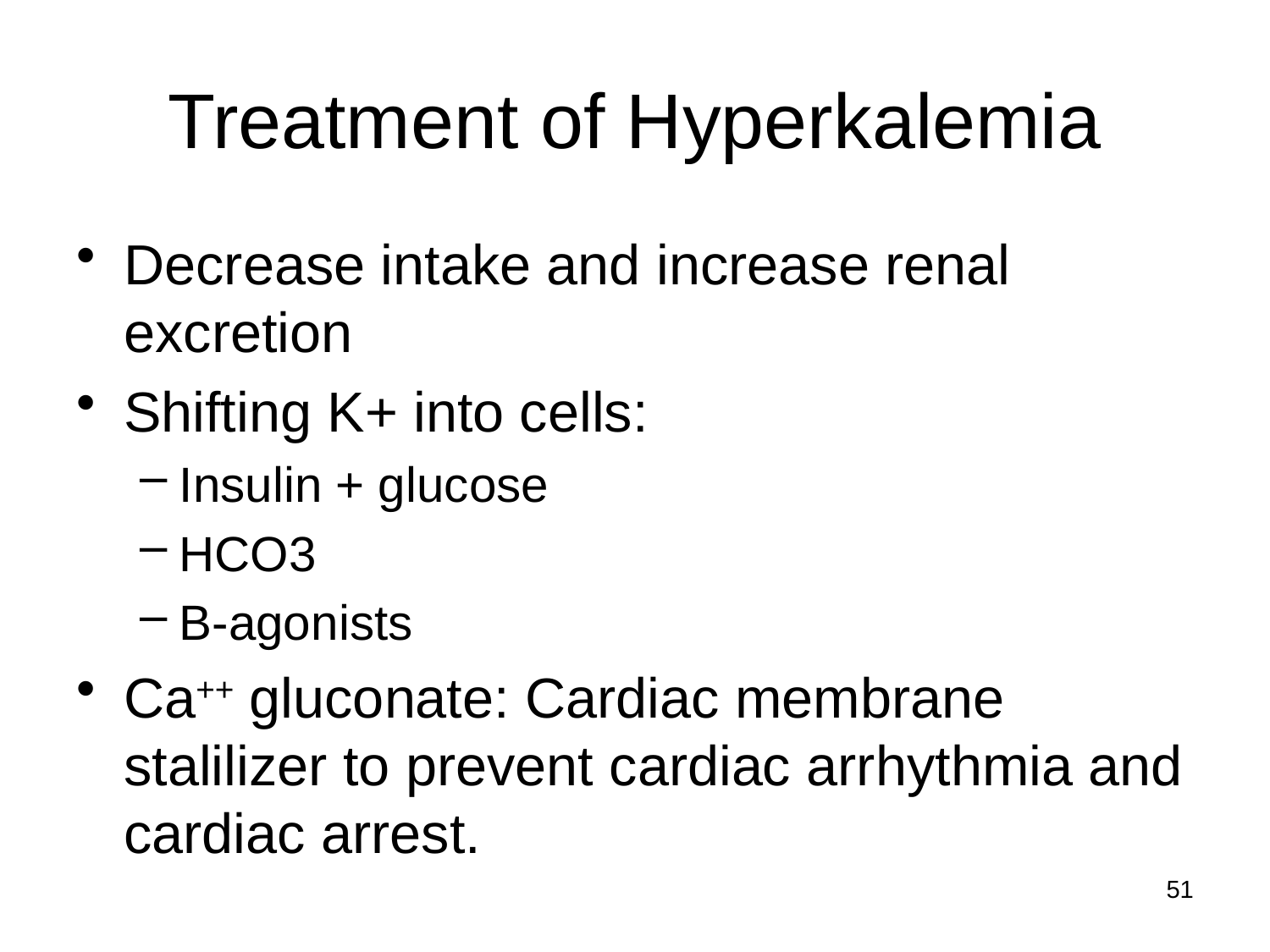

# Treatment of Hyperkalemia
Decrease intake and increase renal excretion
Shifting K+ into cells:
Insulin + glucose
HCO3
B-agonists
Ca++ gluconate: Cardiac membrane stalilizer to prevent cardiac arrhythmia and cardiac arrest.
51